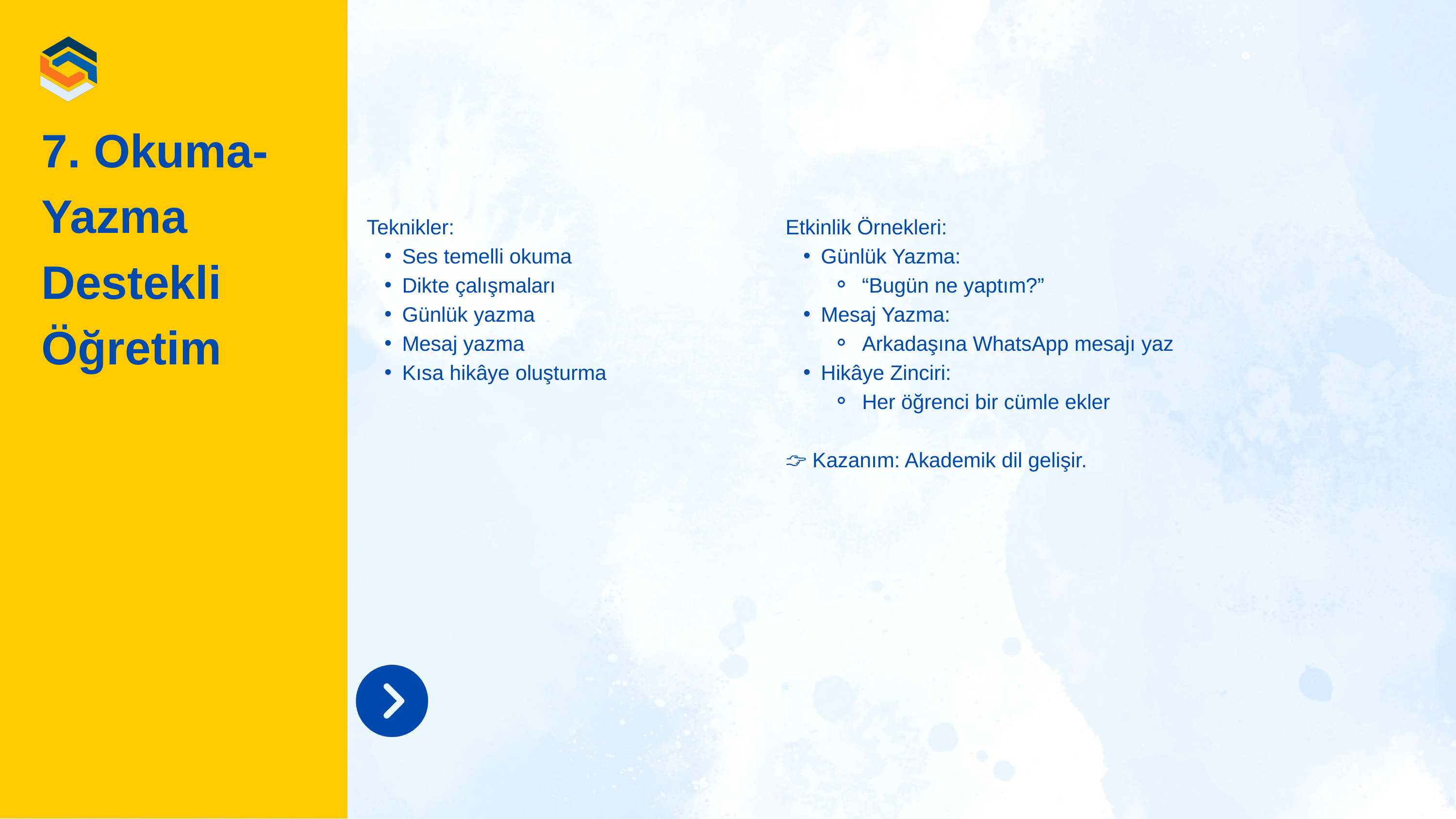

7. Okuma-Yazma Destekli Öğretim

Teknikler:
Ses temelli okuma
Dikte çalışmaları
Günlük yazma
Mesaj yazma
Kısa hikâye oluşturma

Etkinlik Örnekleri:
Günlük Yazma:
 “Bugün ne yaptım?”
Mesaj Yazma:
 Arkadaşına WhatsApp mesajı yaz
Hikâye Zinciri:
 Her öğrenci bir cümle ekler

👉 Kazanım: Akademik dil gelişir.